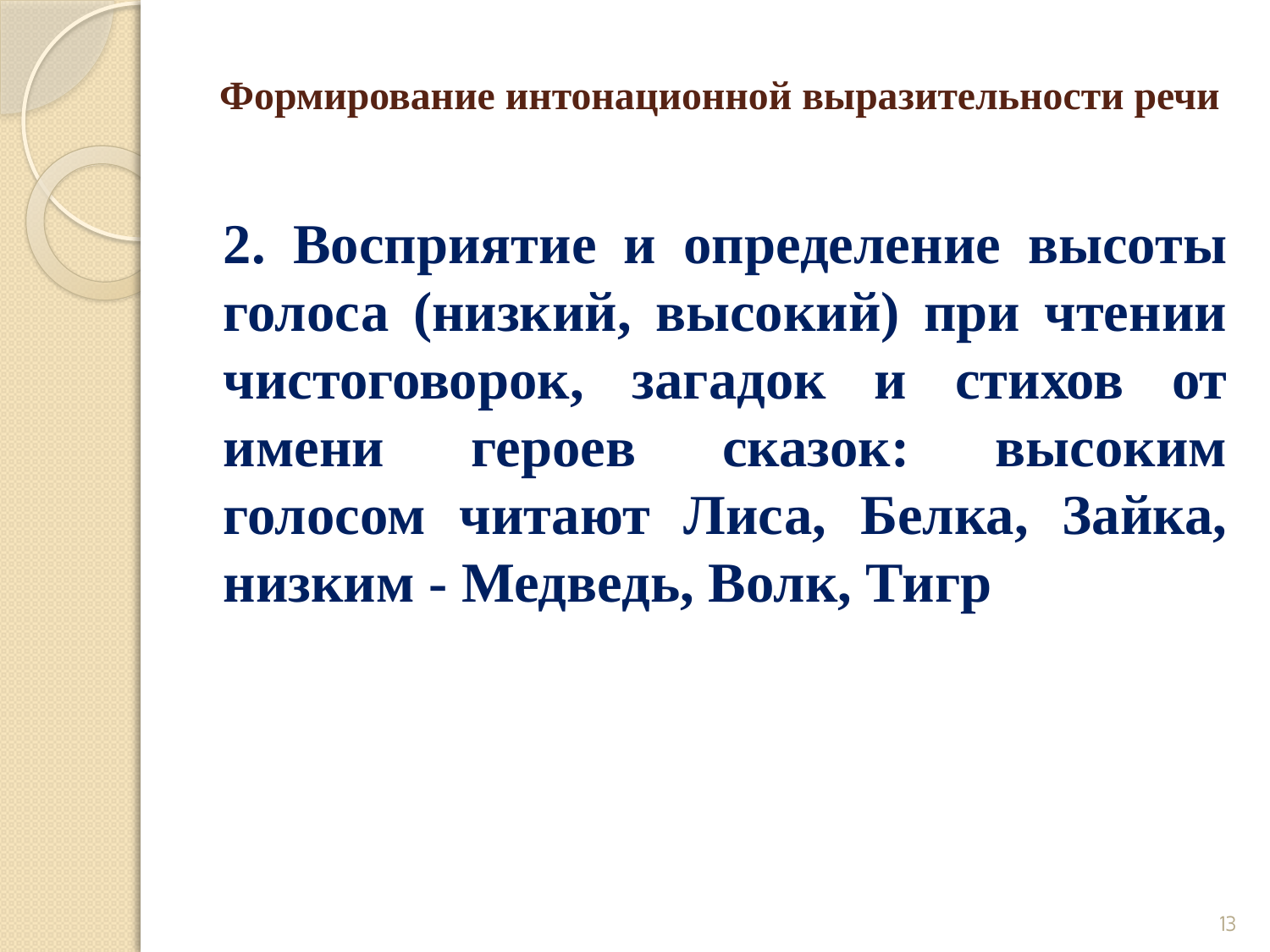

# Формирование интонационной выразительности речи
2. Восприятие и определение высоты голоса (низкий, высокий) при чтении чистоговорок, загадок и стихов от имени героев сказок: высоким голосом читают Лиса, Белка, Зайка, низким - Медведь, Волк, Тигр
13